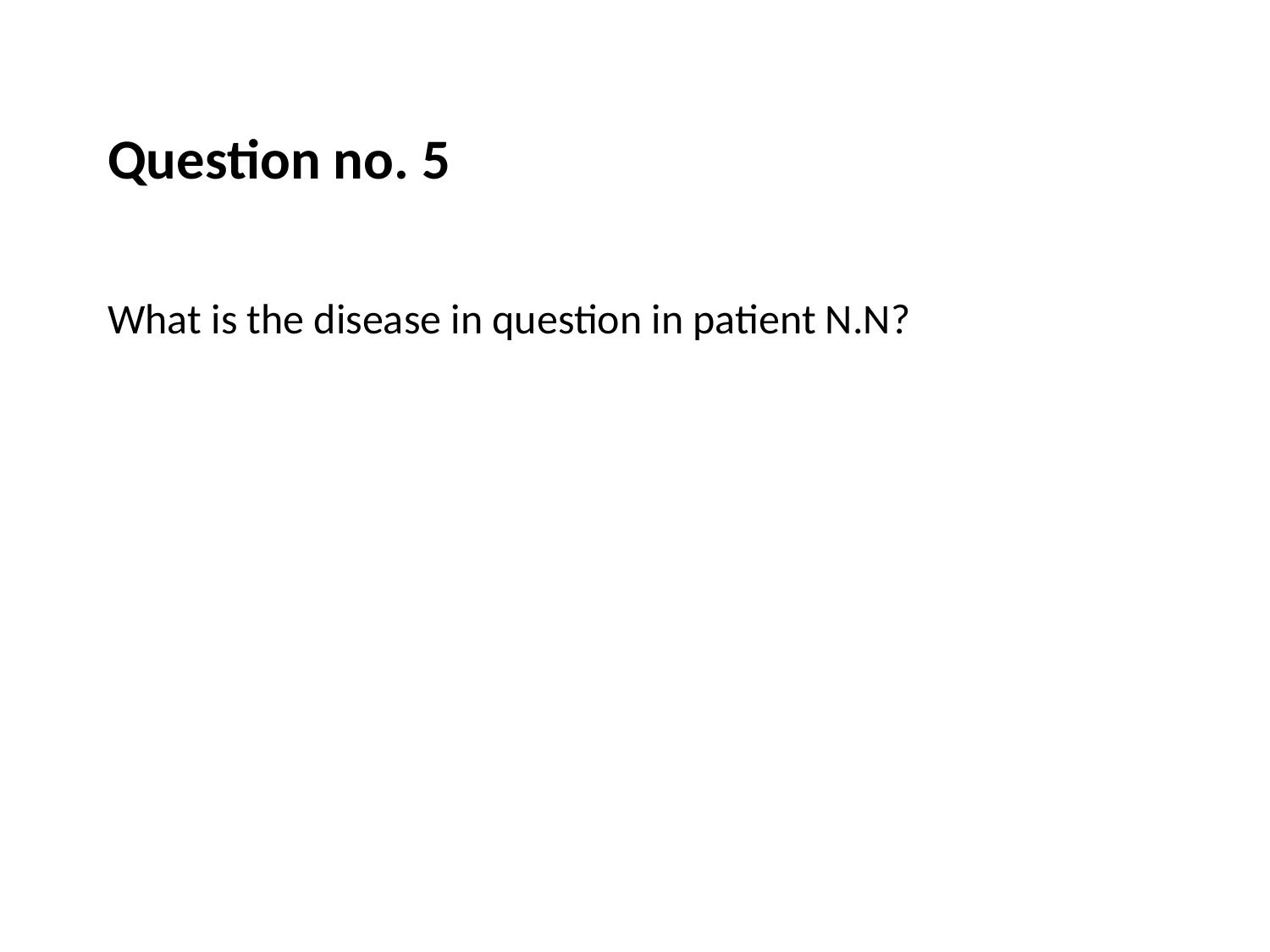

Question no. 5

What is the disease in question in patient N.N?